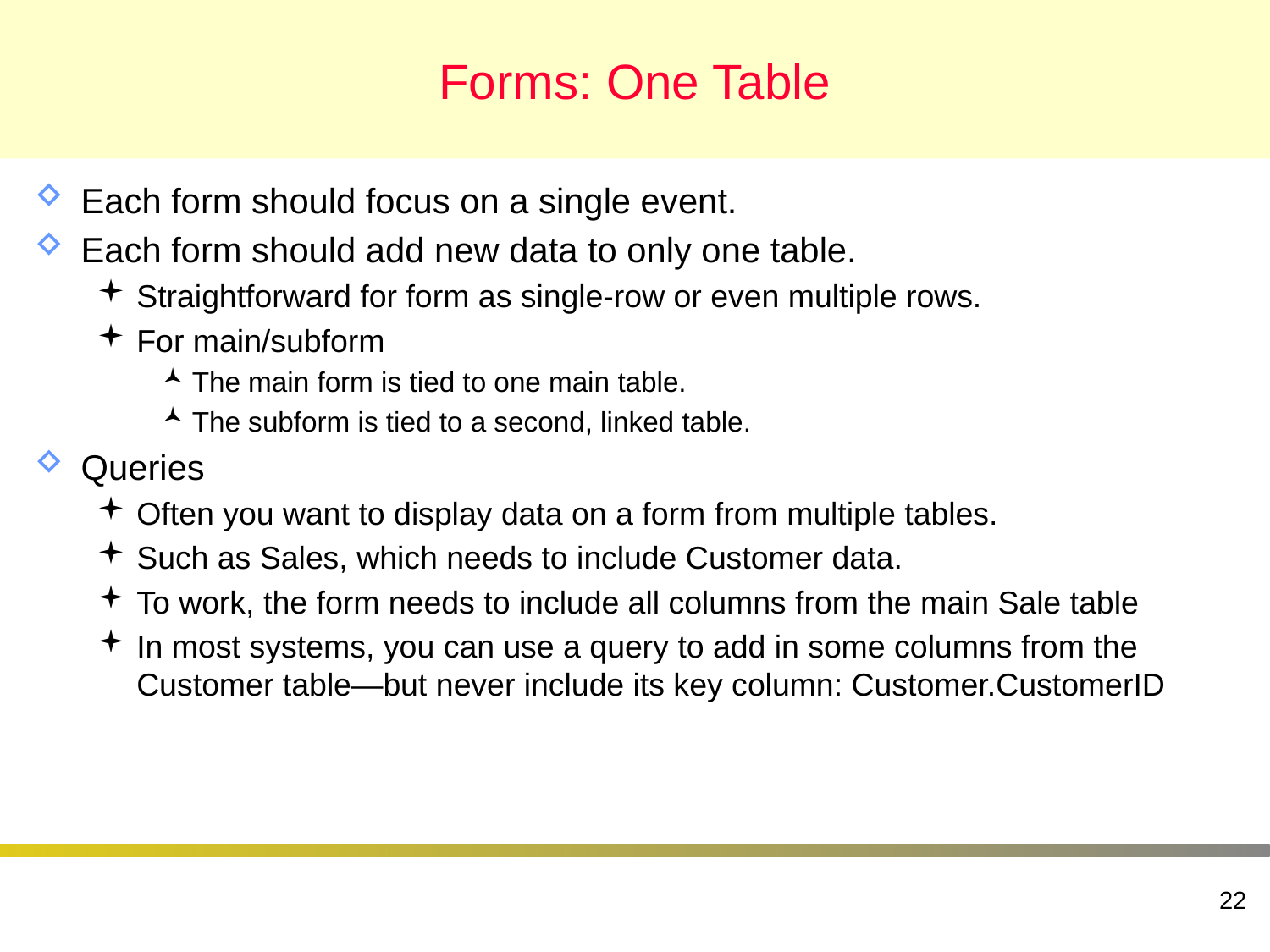

# Forms: One Table
Each form should focus on a single event.
Each form should add new data to only one table.
Straightforward for form as single-row or even multiple rows.
For main/subform
The main form is tied to one main table.
The subform is tied to a second, linked table.
Queries
Often you want to display data on a form from multiple tables.
Such as Sales, which needs to include Customer data.
To work, the form needs to include all columns from the main Sale table
In most systems, you can use a query to add in some columns from the Customer table—but never include its key column: Customer.CustomerID
22